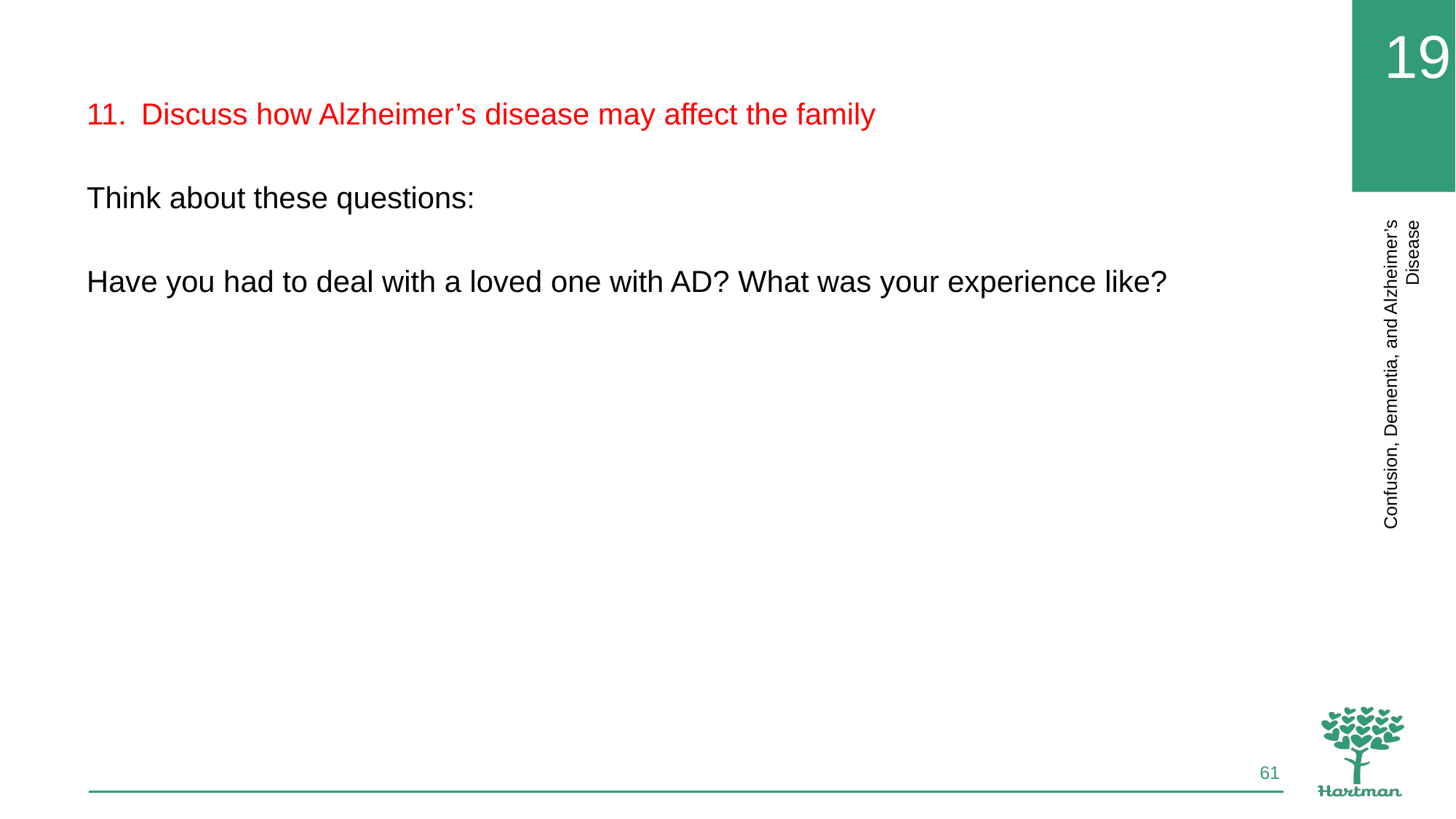

Discuss how Alzheimer’s disease may affect the family

Think about these questions:

Have you had to deal with a loved one with AD? What was your experience like?

61